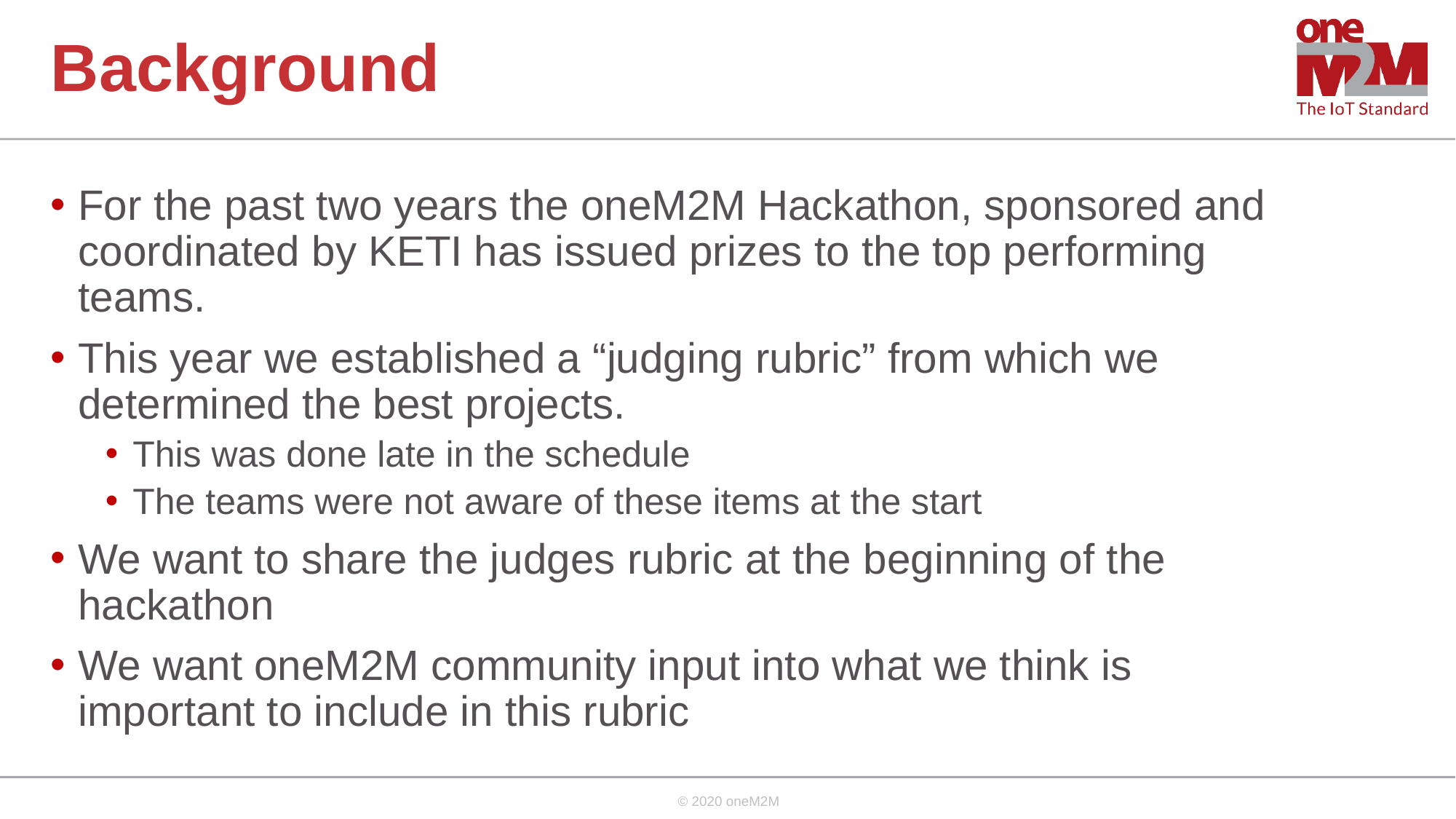

# Background
For the past two years the oneM2M Hackathon, sponsored and coordinated by KETI has issued prizes to the top performing teams.
This year we established a “judging rubric” from which we determined the best projects.
This was done late in the schedule
The teams were not aware of these items at the start
We want to share the judges rubric at the beginning of the hackathon
We want oneM2M community input into what we think is important to include in this rubric